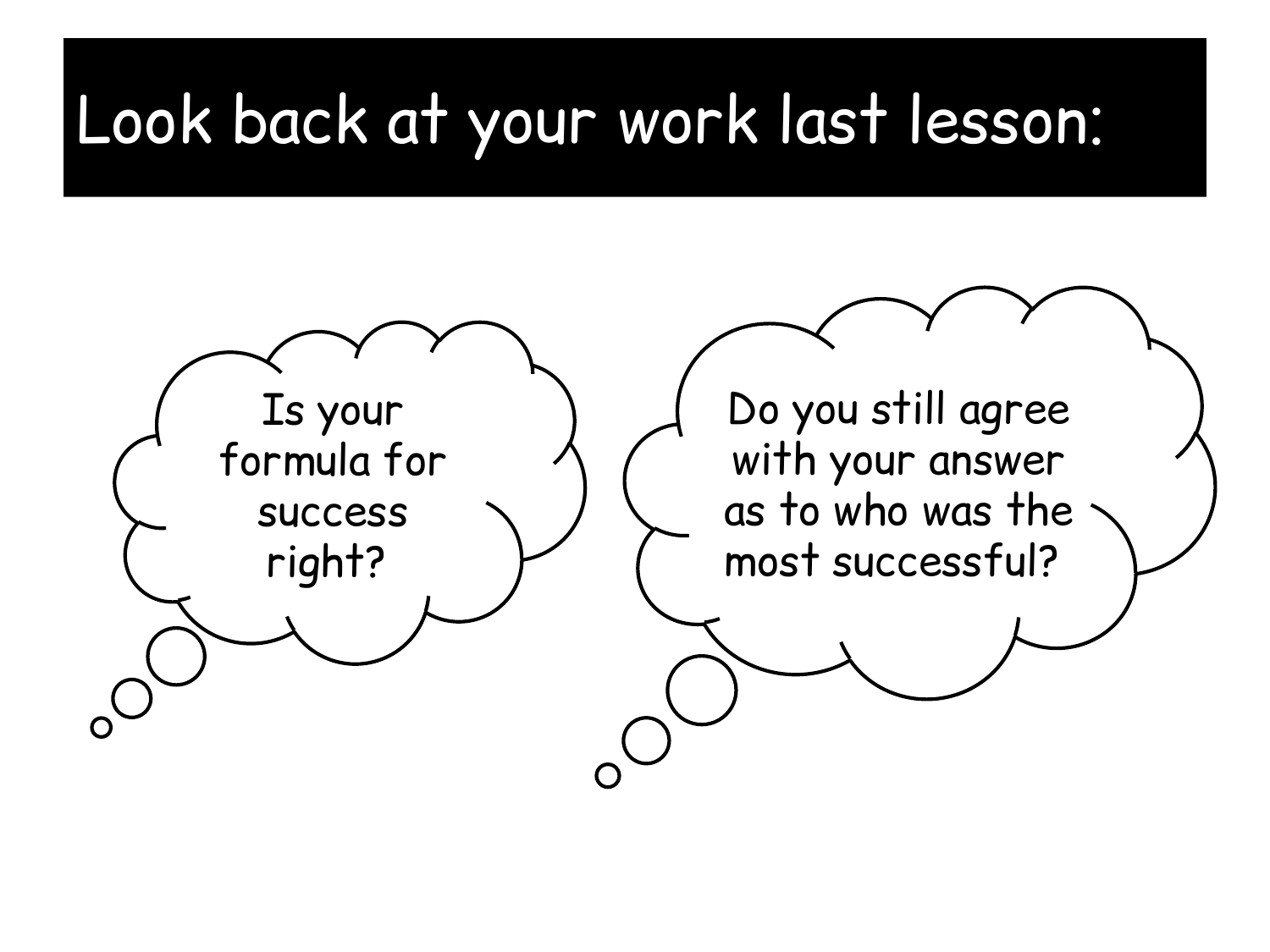

# Look back at your work last lesson:
Do you still agree with your answer as to who was the most successful?
Is your formula for success right?